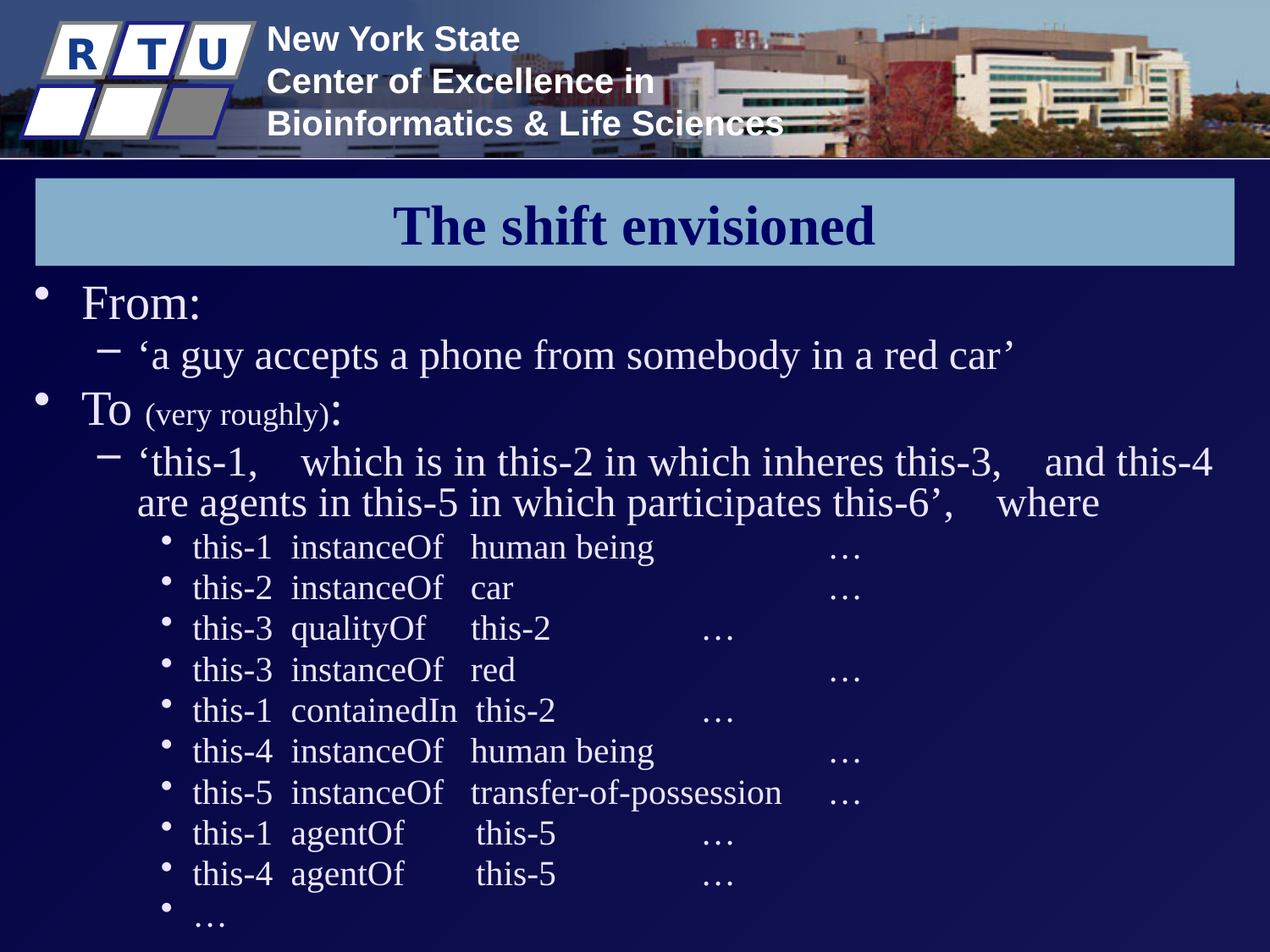

# The shift envisioned
From:
‘a guy accepts a phone from somebody in a red car’
To (very roughly):
‘this-1,    which is in this-2 in which inheres this-3,    and this-4 are agents in this-5 in which participates this-6’,    where
this-1  instanceOf   human being 		…
this-2  instanceOf   car 			…
this-3  qualityOf     this-2 		…
this-3  instanceOf   red 			…
this-1  containedIn  this-2 		…
this-4  instanceOf   human being 		…
this-5  instanceOf   transfer-of-possession 	…
this-1  agentOf        this-5 		…
this-4  agentOf        this-5 		…
…